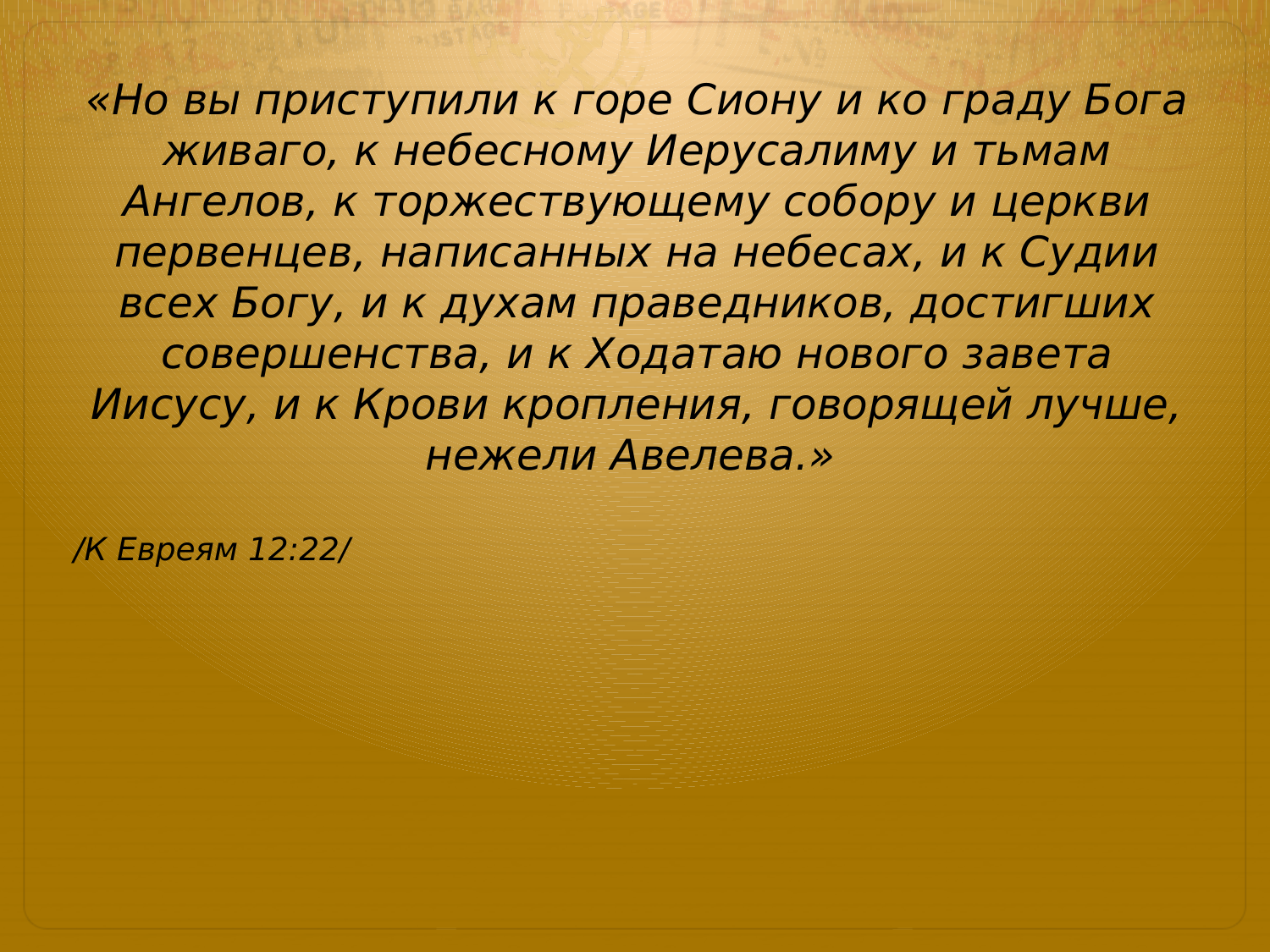

«Но вы приступили к горе Сиону и ко граду Бога живаго, к небесному Иерусалиму и тьмам Ангелов, к торжествующему собору и церкви первенцев, написанных на небесах, и к Судии всех Богу, и к духам праведников, достигших совершенства, и к Ходатаю нового завета Иисусу, и к Крови кропления, говорящей лучше, нежели Авелева.»

/К Евреям 12:22/